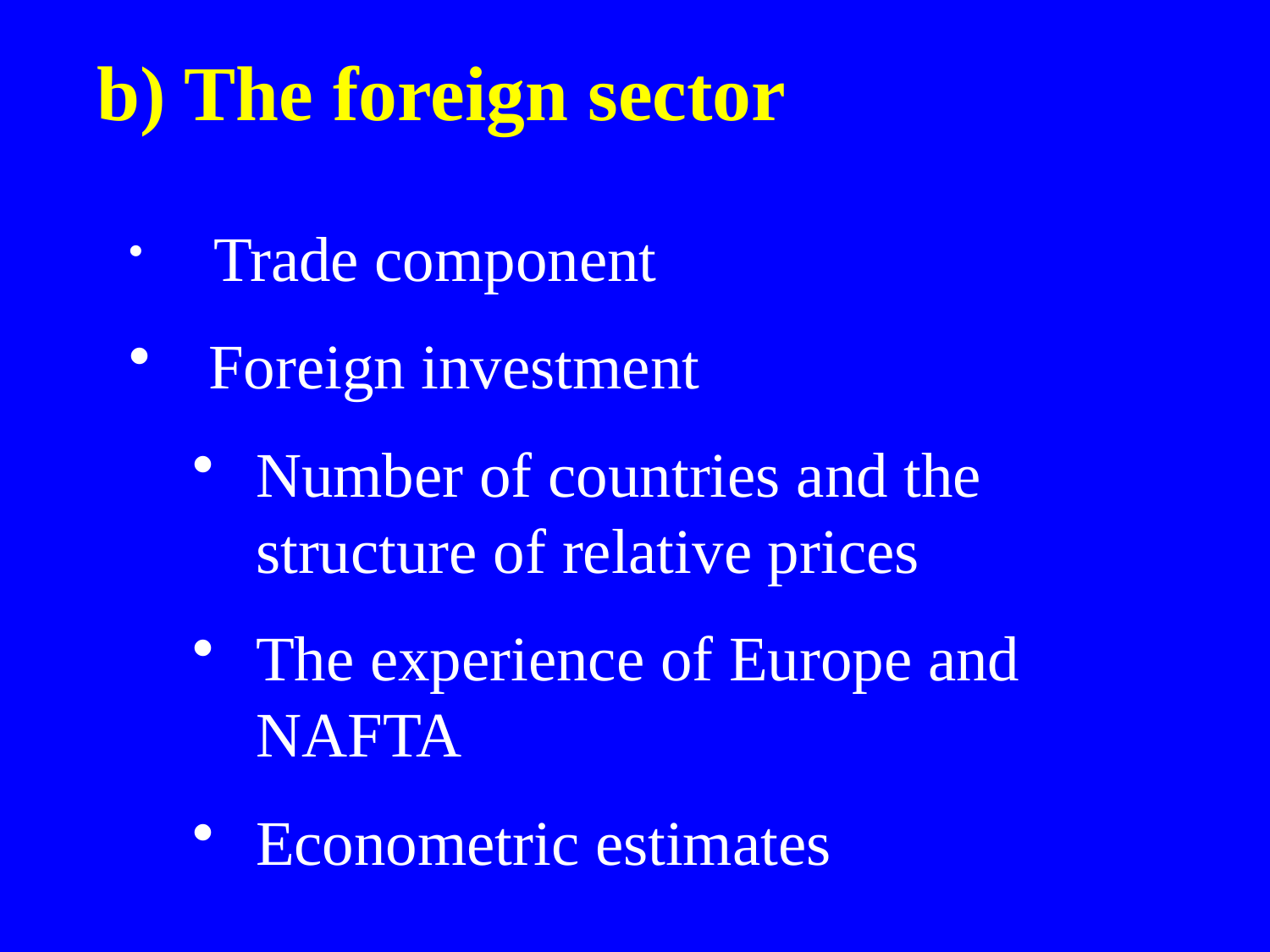

# b) The foreign sector
  Trade component
 Foreign investment
Number of countries and the structure of relative prices
The experience of Europe and NAFTA
Econometric estimates